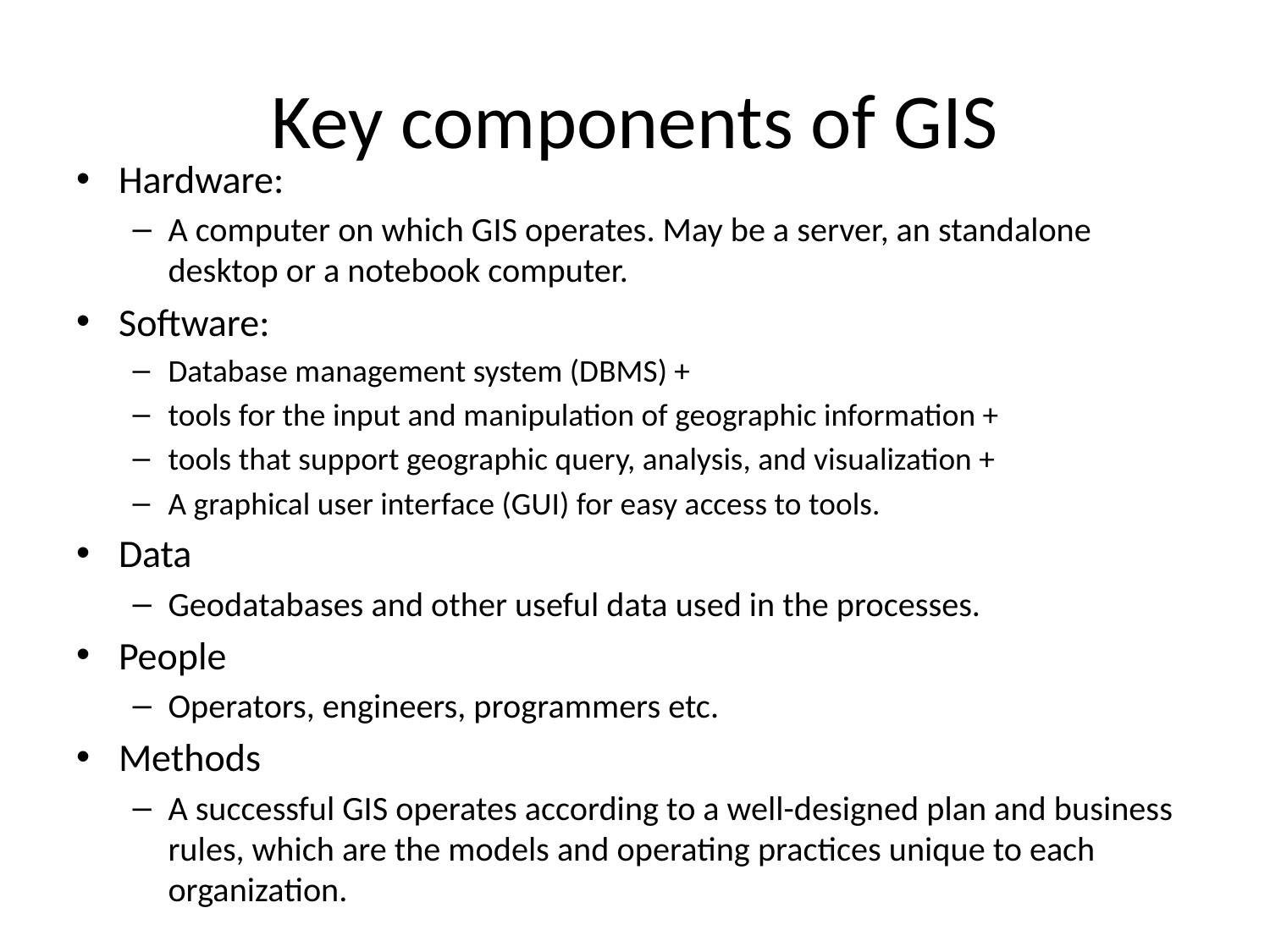

# Key components of GIS
Hardware:
A computer on which GIS operates. May be a server, an standalone desktop or a notebook computer.
Software:
Database management system (DBMS) +
tools for the input and manipulation of geographic information +
tools that support geographic query, analysis, and visualization +
A graphical user interface (GUI) for easy access to tools.
Data
Geodatabases and other useful data used in the processes.
People
Operators, engineers, programmers etc.
Methods
A successful GIS operates according to a well-designed plan and business rules, which are the models and operating practices unique to each organization.